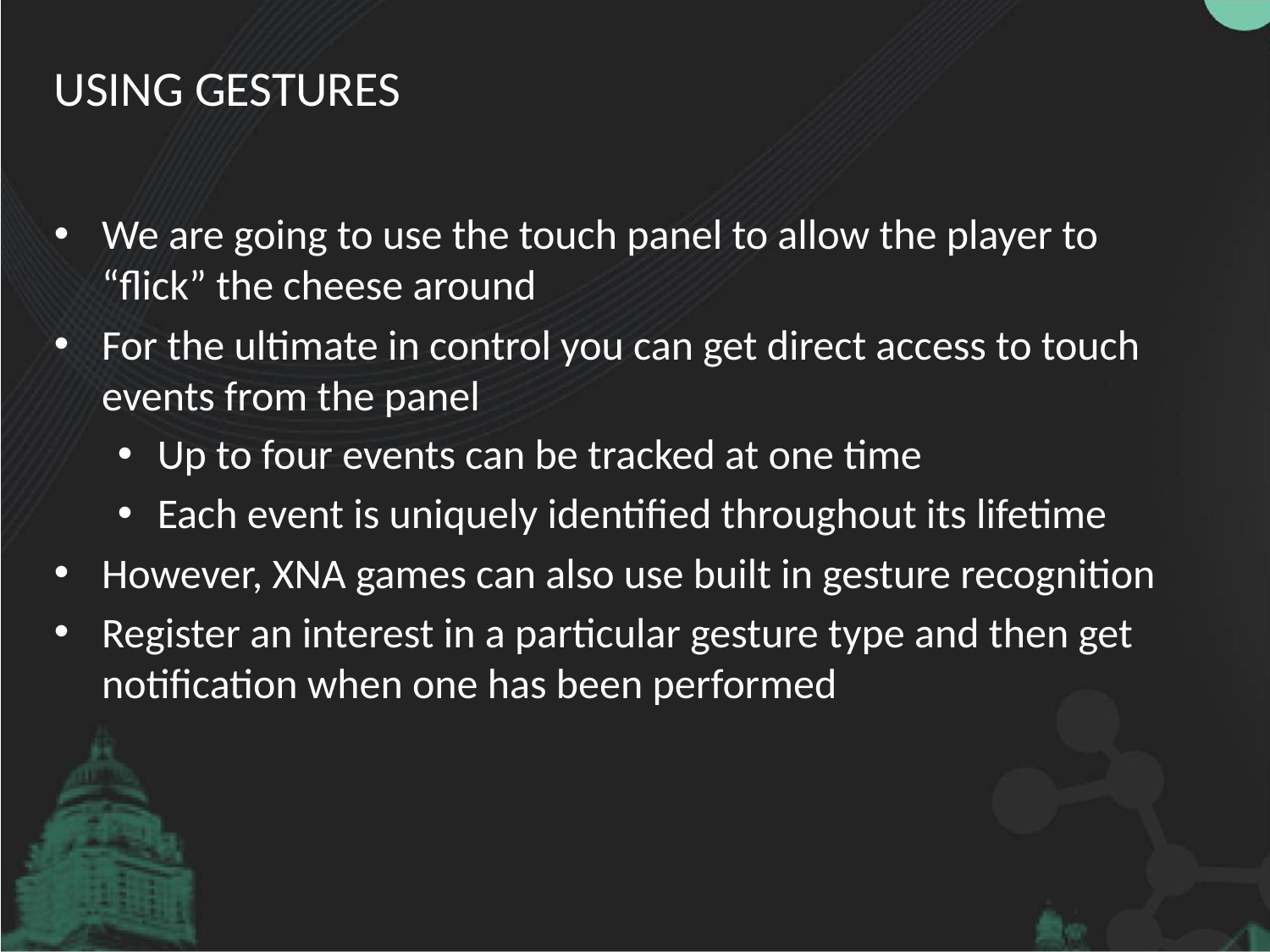

# Using Gestures
We are going to use the touch panel to allow the player to “flick” the cheese around
For the ultimate in control you can get direct access to touch events from the panel
Up to four events can be tracked at one time
Each event is uniquely identified throughout its lifetime
However, XNA games can also use built in gesture recognition
Register an interest in a particular gesture type and then get notification when one has been performed